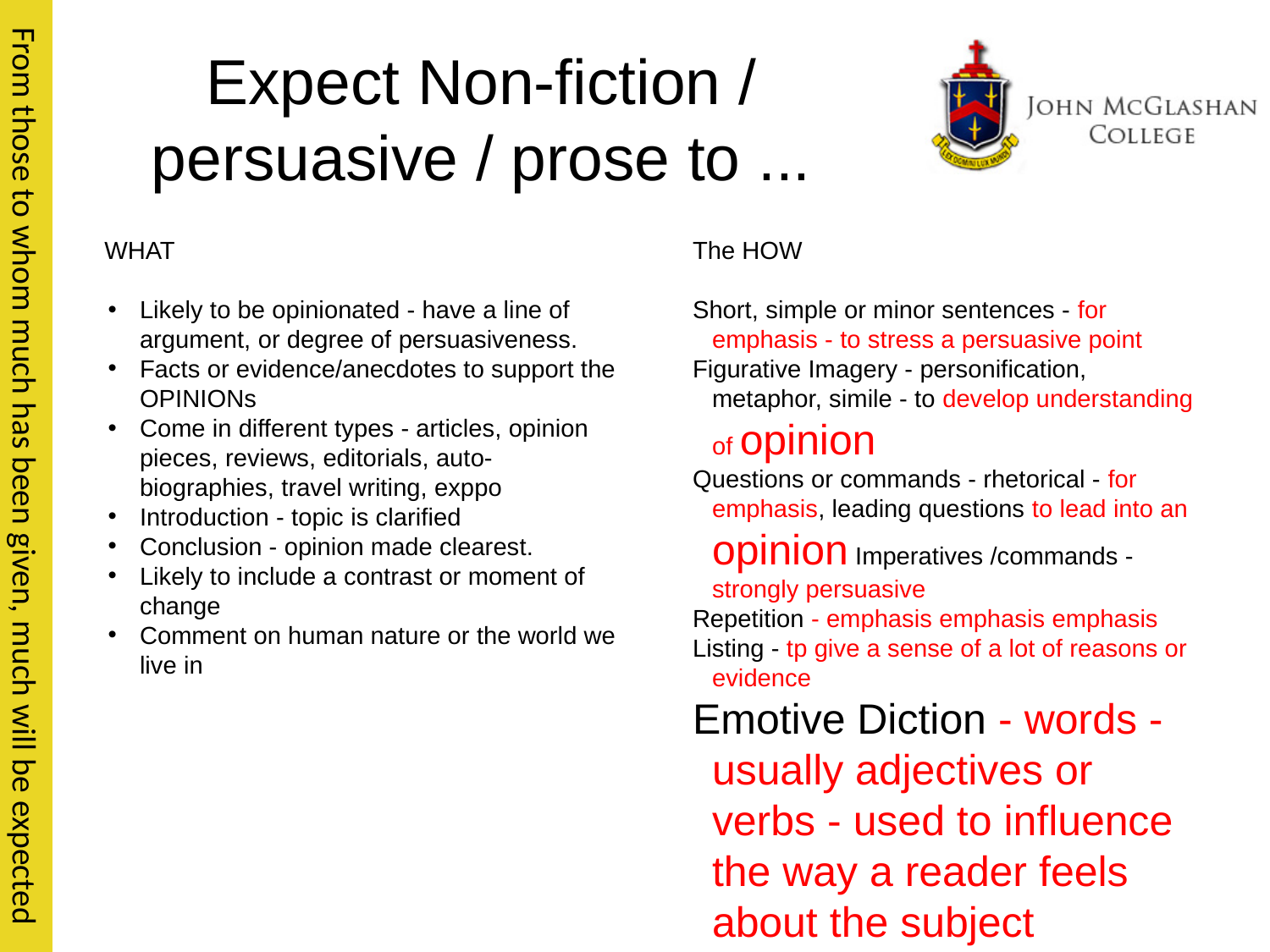

# Expect Non-fiction / persuasive / prose to ...
WHAT

Likely to be opinionated - have a line of argument, or degree of persuasiveness.
Facts or evidence/anecdotes to support the OPINIONs
Come in different types - articles, opinion pieces, reviews, editorials, auto-biographies, travel writing, exppo
Introduction - topic is clarified
Conclusion - opinion made clearest.
Likely to include a contrast or moment of change
Comment on human nature or the world we live in

The HOW

Short, simple or minor sentences - for emphasis - to stress a persuasive point
Figurative Imagery - personification, metaphor, simile - to develop understanding of opinion
Questions or commands - rhetorical - for emphasis, leading questions to lead into an opinion Imperatives /commands - strongly persuasive
Repetition - emphasis emphasis emphasis
Listing - tp give a sense of a lot of reasons or evidence
Emotive Diction - words - usually adjectives or verbs - used to influence the way a reader feels  about the subject